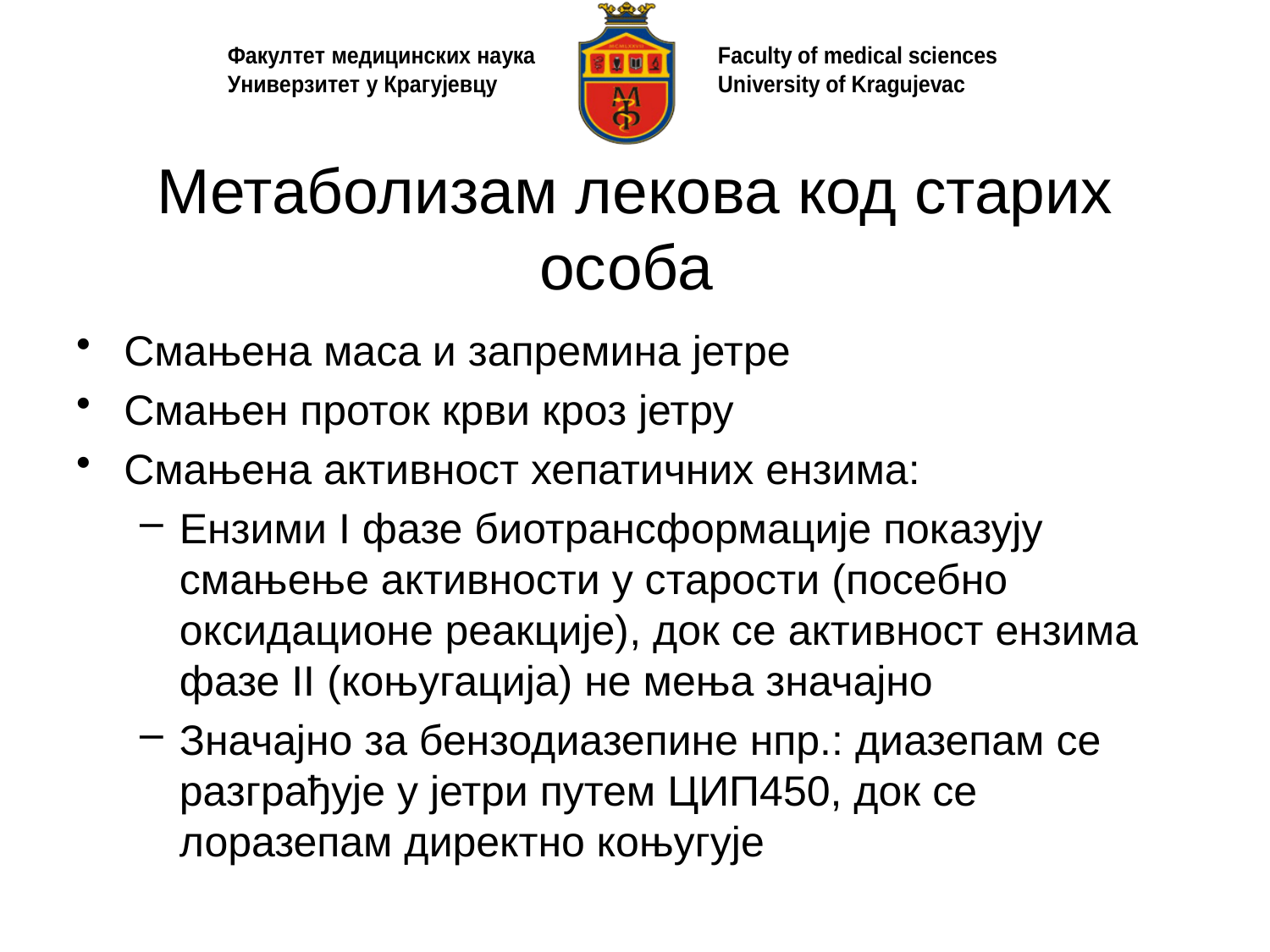

# Метаболизам лекова код старих особа
Смањена маса и запремина јетре
Смањен проток крви кроз јетру
Смањена активност хепатичних ензима:
Ензими I фазе биотрансформације показују смањење активности у старости (посебно оксидационе реакције), док се активност ензима фазе II (коњугација) не мења значајно
Значајно за бензодиазепине нпр.: диазепам се разграђује у јетри путем ЦИП450, док се лоразепам директно коњугује